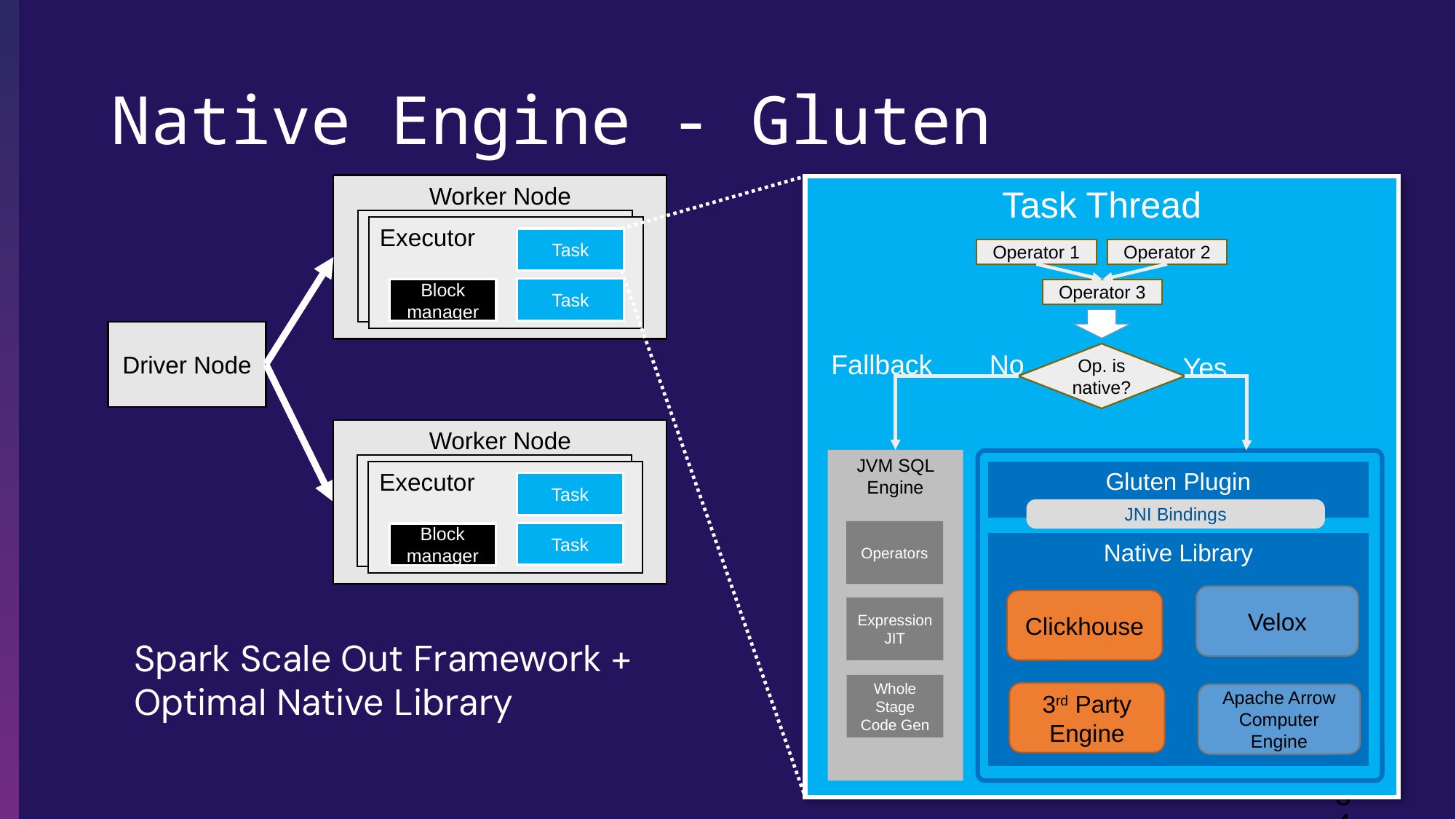

# Native Engine - Gluten
Worker Node
Executor
Task
Task
Block manager
Executor
Task
Task
Block manager
Driver Node
Worker Node
Executor
Task
Task
Block manager
Executor
Task
Task
Block manager
Task Thread
Operator 2
Operator 1
Operator 3

Op. is native?
Fallback
No
Yes
JVM SQL Engine

Gluten Plugin
JNI Bindings
Operators
Native Library
Velox
Clickhouse
Expression
JIT
Spark Scale Out Framework +
Optimal Native Library
Whole Stage Code Gen
3rd Party Engine
Apache Arrow Computer Engine
34